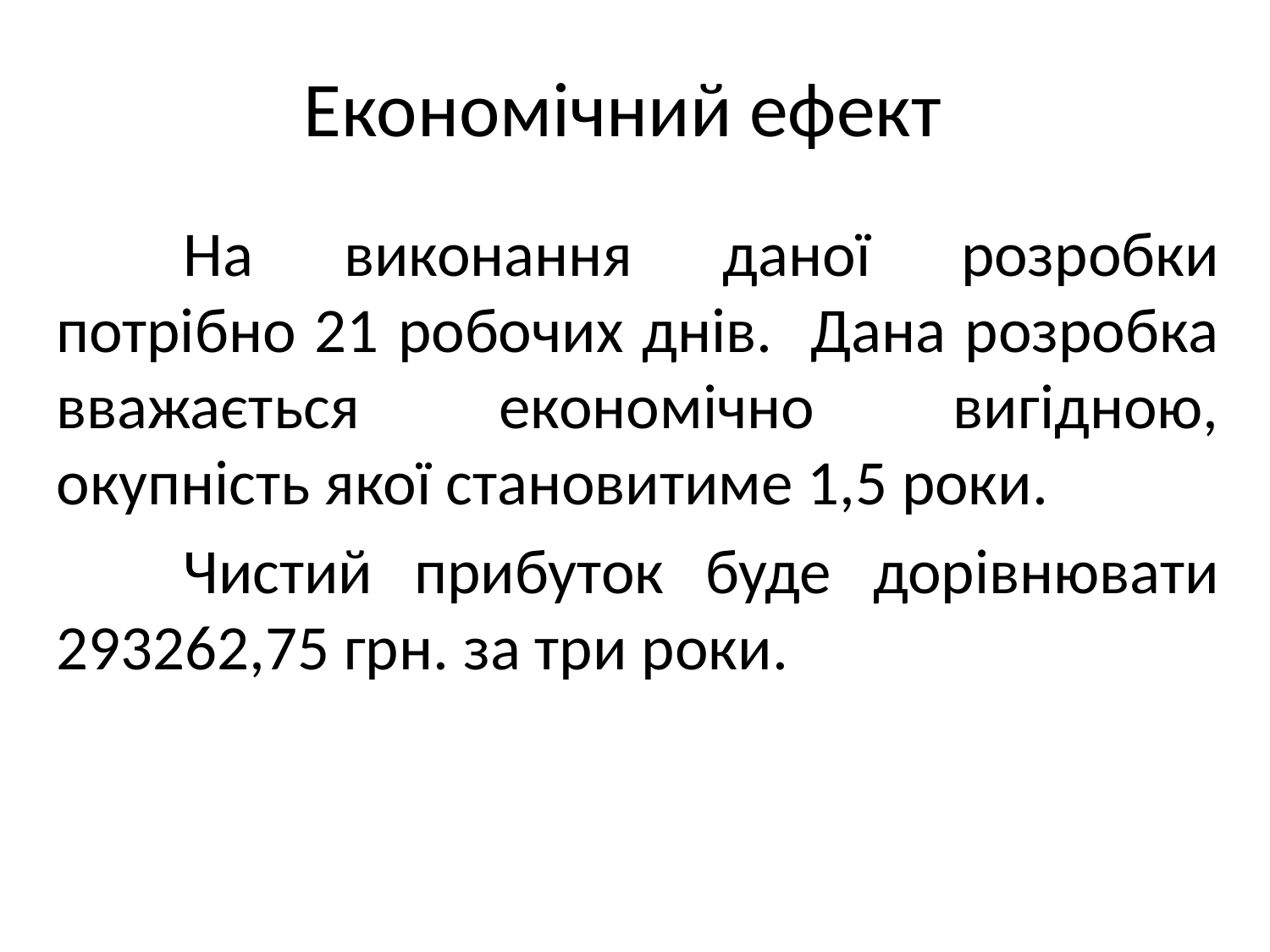

# Економічний ефект
	На виконання даної розробки потрібно 21 робочих днів.  Дана розробка вважається економічно вигідною, окупність якої становитиме 1,5 роки.
	Чистий прибуток буде дорівнювати 293262,75 грн. за три роки.